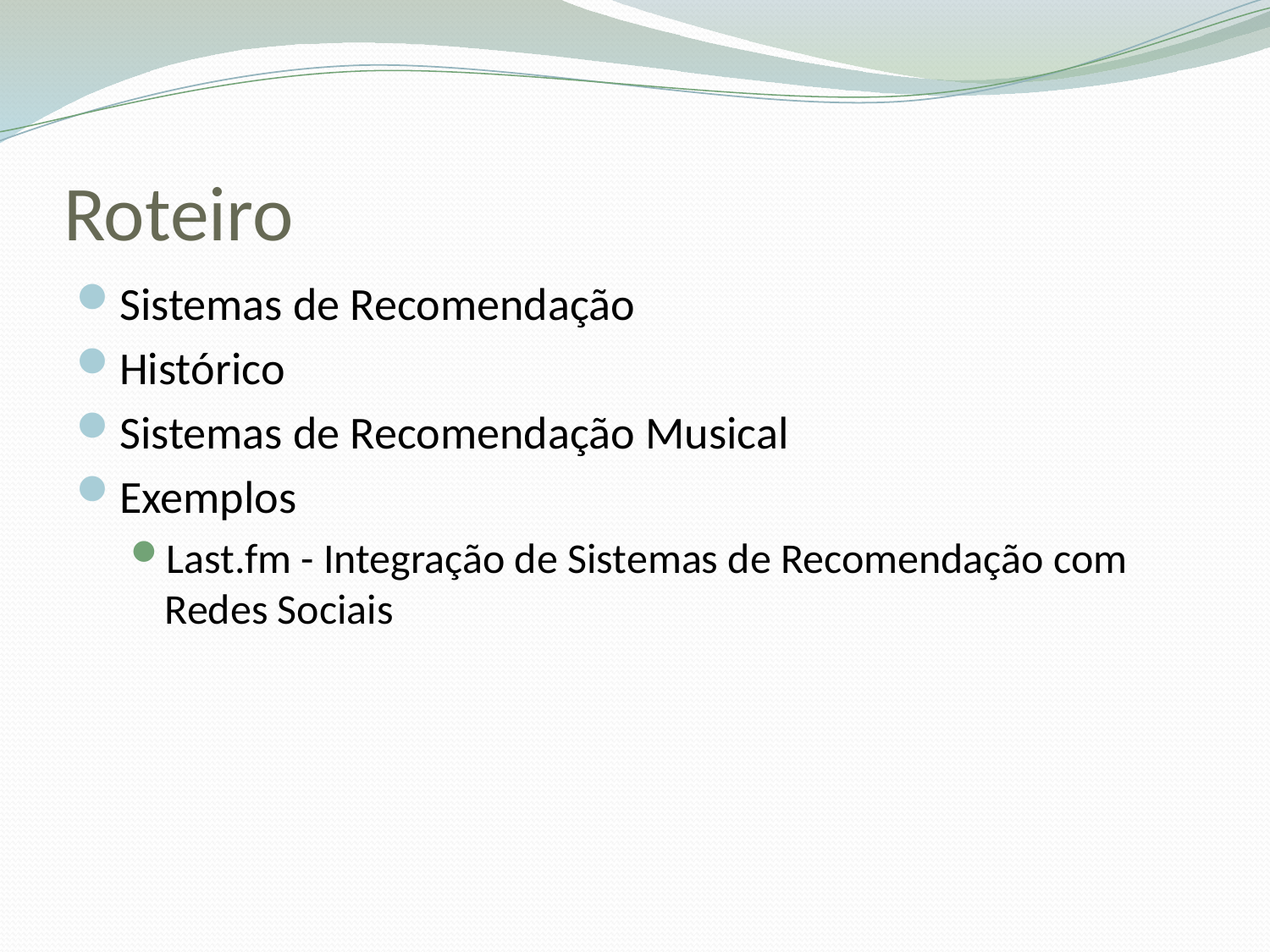

# Roteiro
Sistemas de Recomendação
Histórico
Sistemas de Recomendação Musical
Exemplos
Last.fm - Integração de Sistemas de Recomendação com Redes Sociais